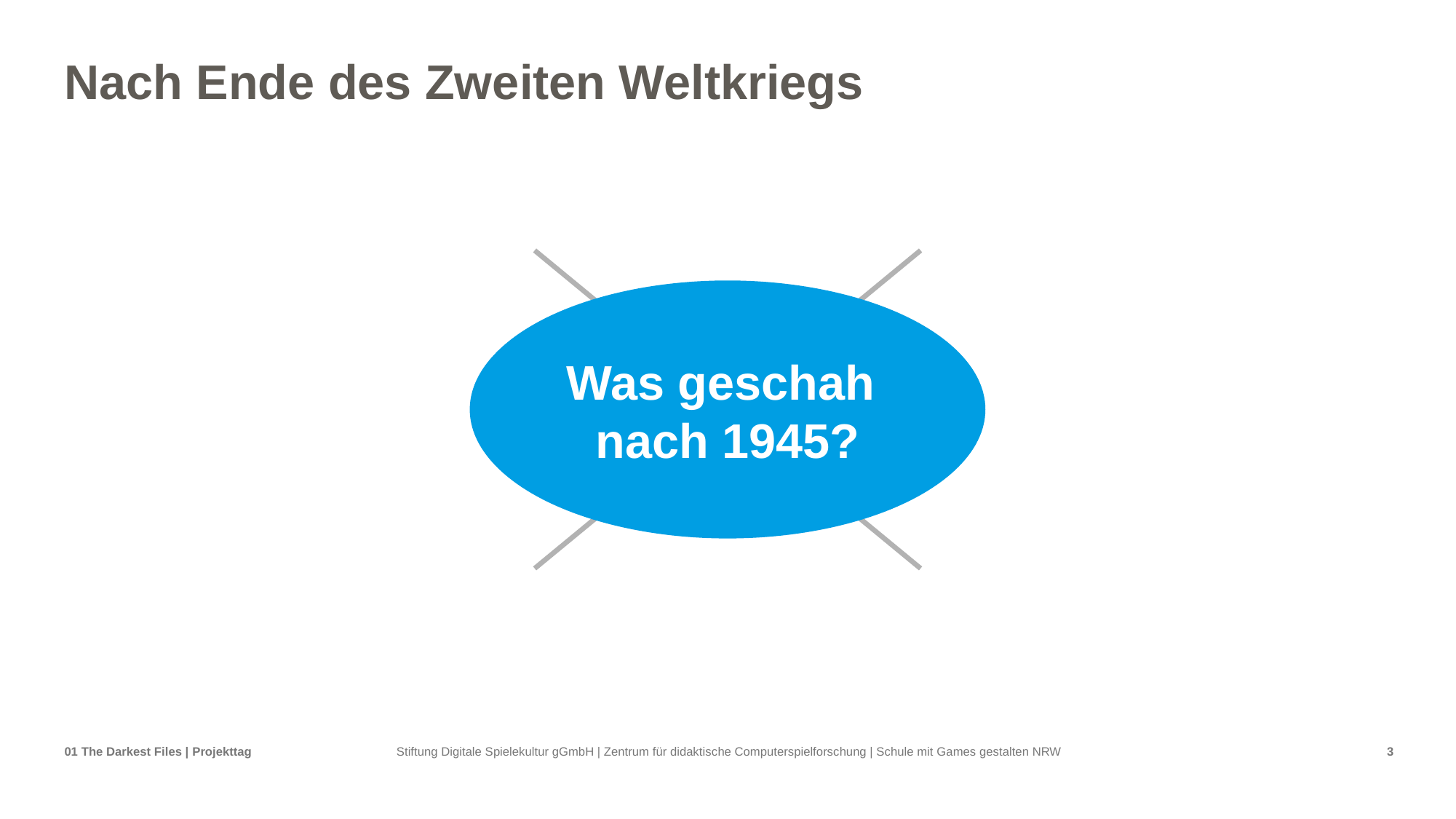

# Nach Ende des Zweiten Weltkriegs

Was geschah
nach 1945?
01 The Darkest Files | Projekttag
3